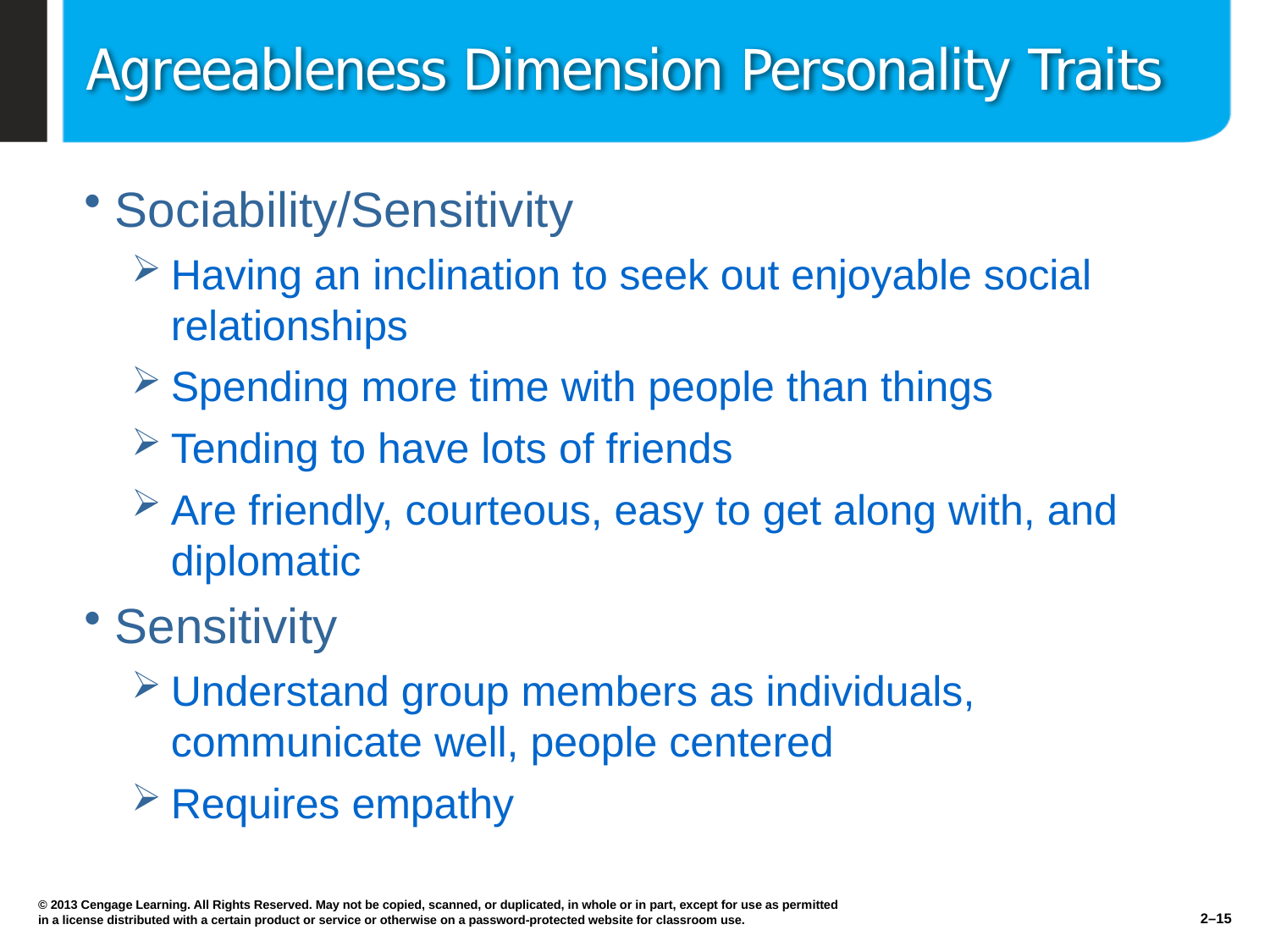

# Agreeableness Dimension Personality Traits
Sociability/Sensitivity
Having an inclination to seek out enjoyable social relationships
Spending more time with people than things
Tending to have lots of friends
Are friendly, courteous, easy to get along with, and diplomatic
Sensitivity
Understand group members as individuals, communicate well, people centered
Requires empathy
© 2013 Cengage Learning. All Rights Reserved. May not be copied, scanned, or duplicated, in whole or in part, except for use as permitted in a license distributed with a certain product or service or otherwise on a password-protected website for classroom use.
2–15